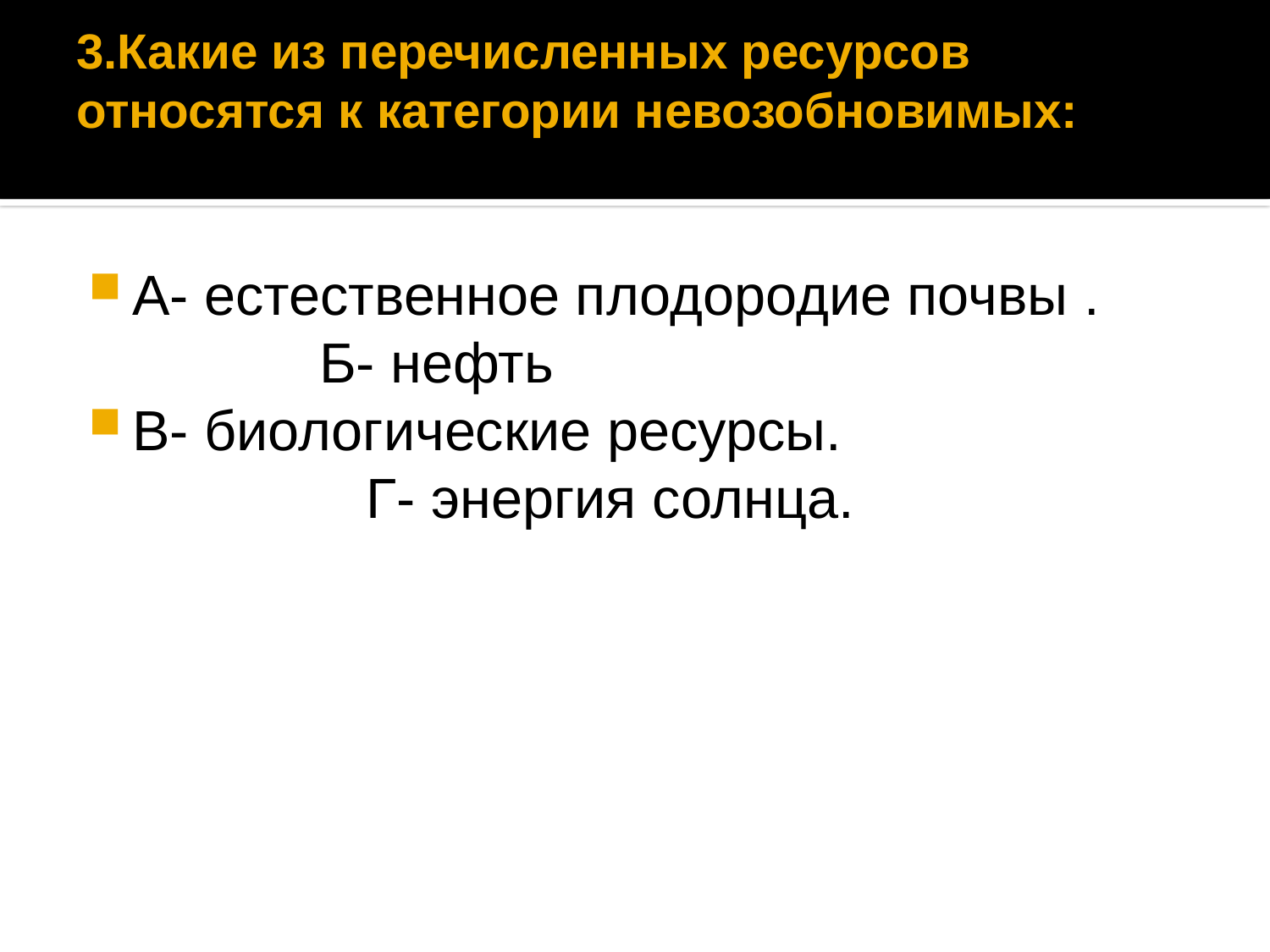

# 3.Какие из перечисленных ресурсов относятся к категории невозобновимых:
А- естественное плодородие почвы .                  Б- нефть
В- биологические ресурсы.                                      Г- энергия солнца.